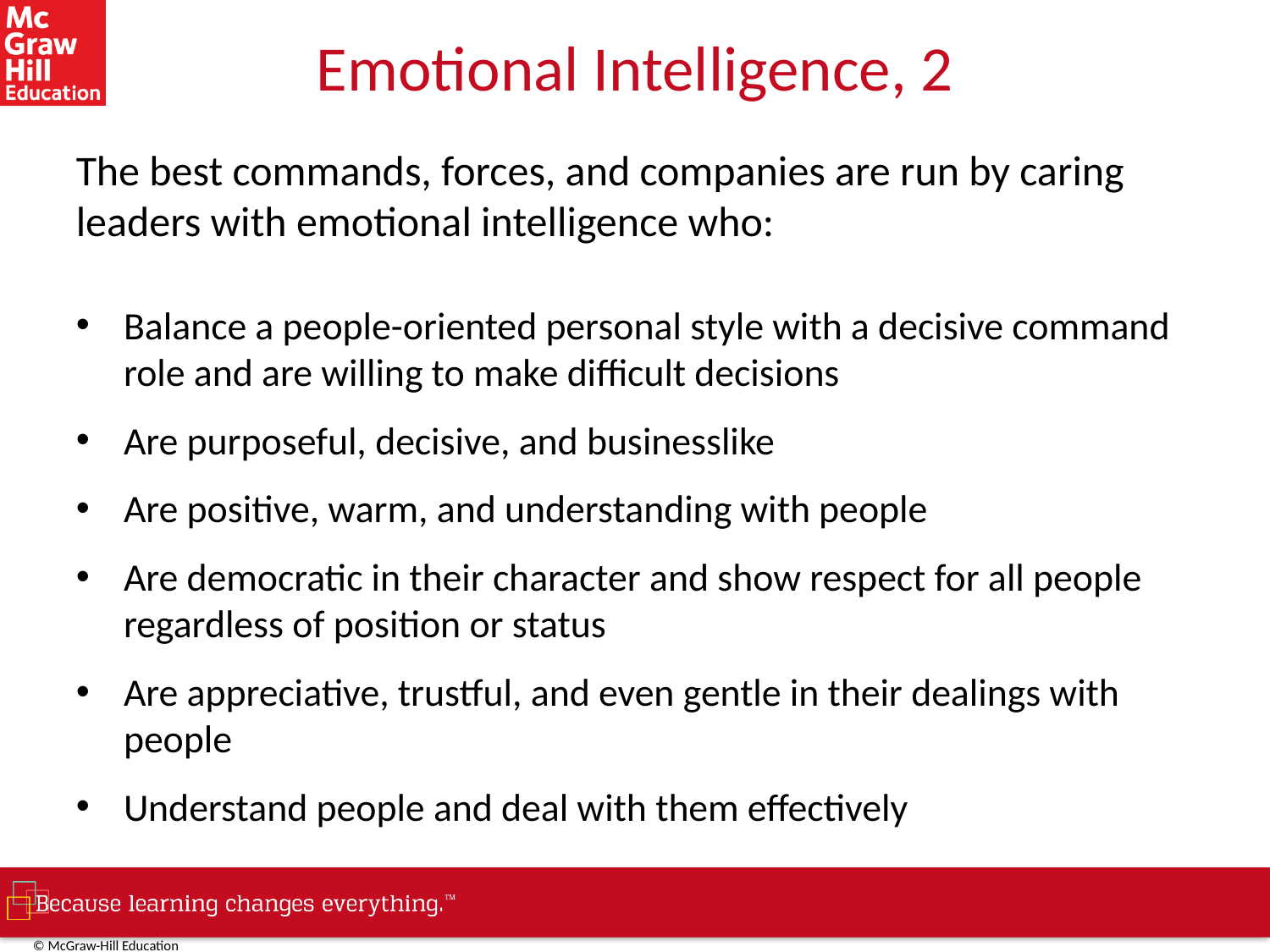

# Emotional Intelligence, 2
The best commands, forces, and companies are run by caring leaders with emotional intelligence who:

Balance a people-oriented personal style with a decisive command role and are willing to make difficult decisions
Are purposeful, decisive, and businesslike
Are positive, warm, and understanding with people
Are democratic in their character and show respect for all people regardless of position or status
Are appreciative, trustful, and even gentle in their dealings with people
Understand people and deal with them effectively